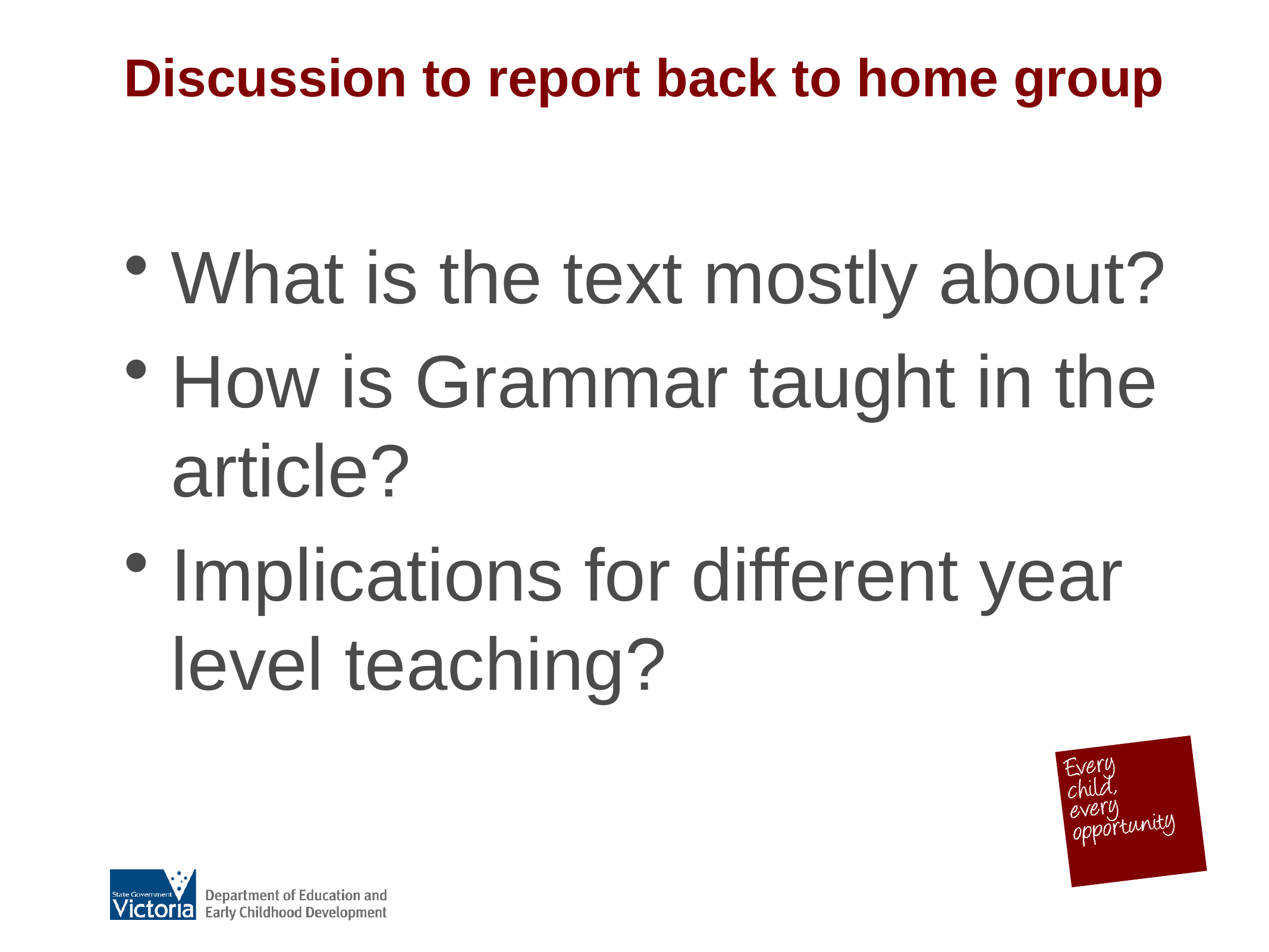

# Discussion to report back to home group

What is the text mostly about?
How is Grammar taught in the article?
Implications for different year level teaching?